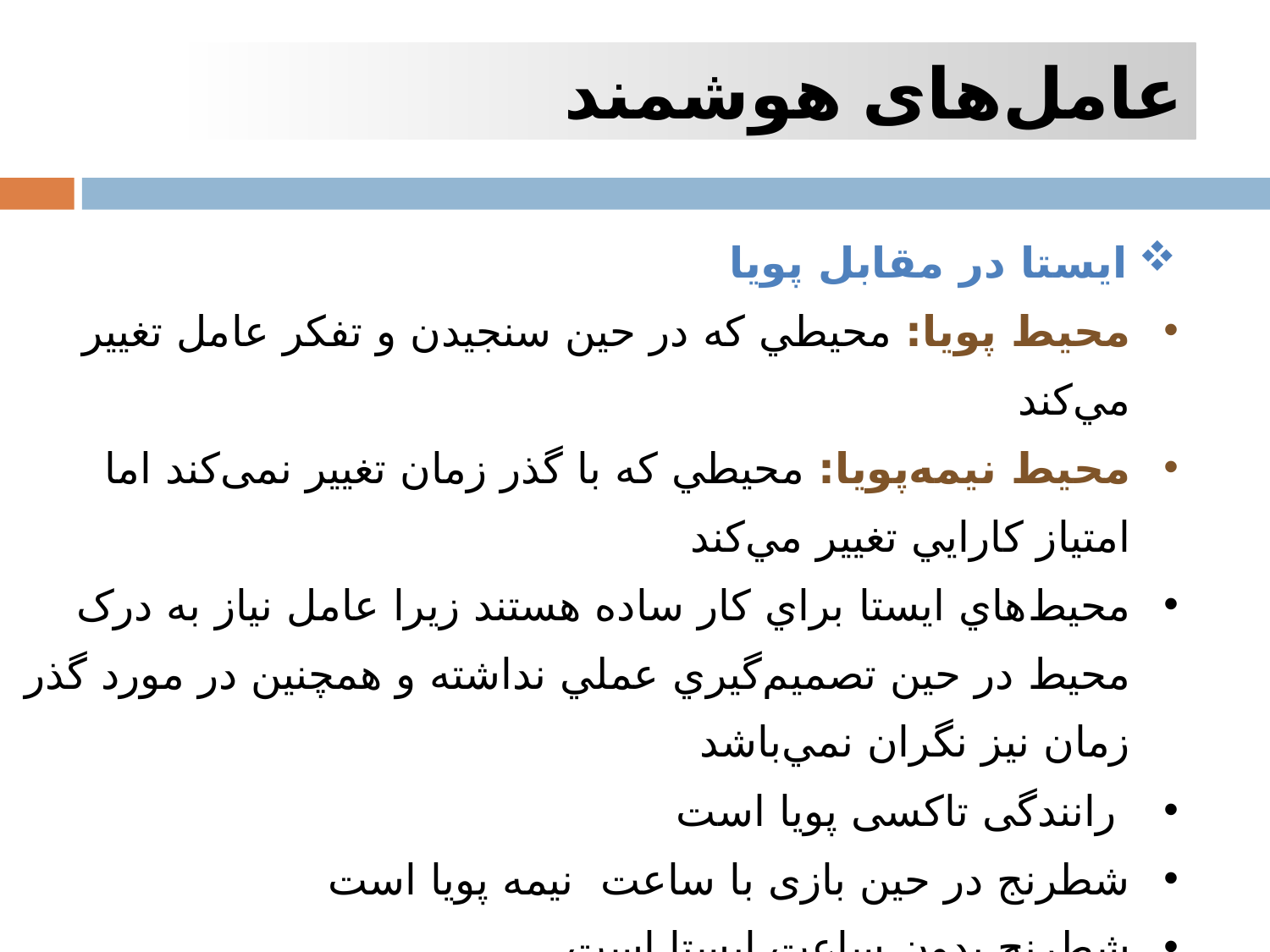

عامل‌های هوشمند
 ايستا در مقابل پويا
محيط پويا: محيطي که در حين سنجيدن و تفکر عامل تغيير مي‌کند
محيط نيمه‌پويا: محيطي که با گذر زمان تغيير نمی‌کند اما امتياز کارايي تغيير مي‌کند
محيط‌هاي ايستا براي کار ساده هستند زيرا عامل نياز به درک محیط در حين تصميم‌گيري عملي نداشته و همچنين در مورد گذر زمان نيز نگران نمي‌باشد
 رانندگی تاکسی پویا است
شطرنج در حین بازی با ساعت  نیمه پویا است
شطرنج بدون ساعت ایستا است